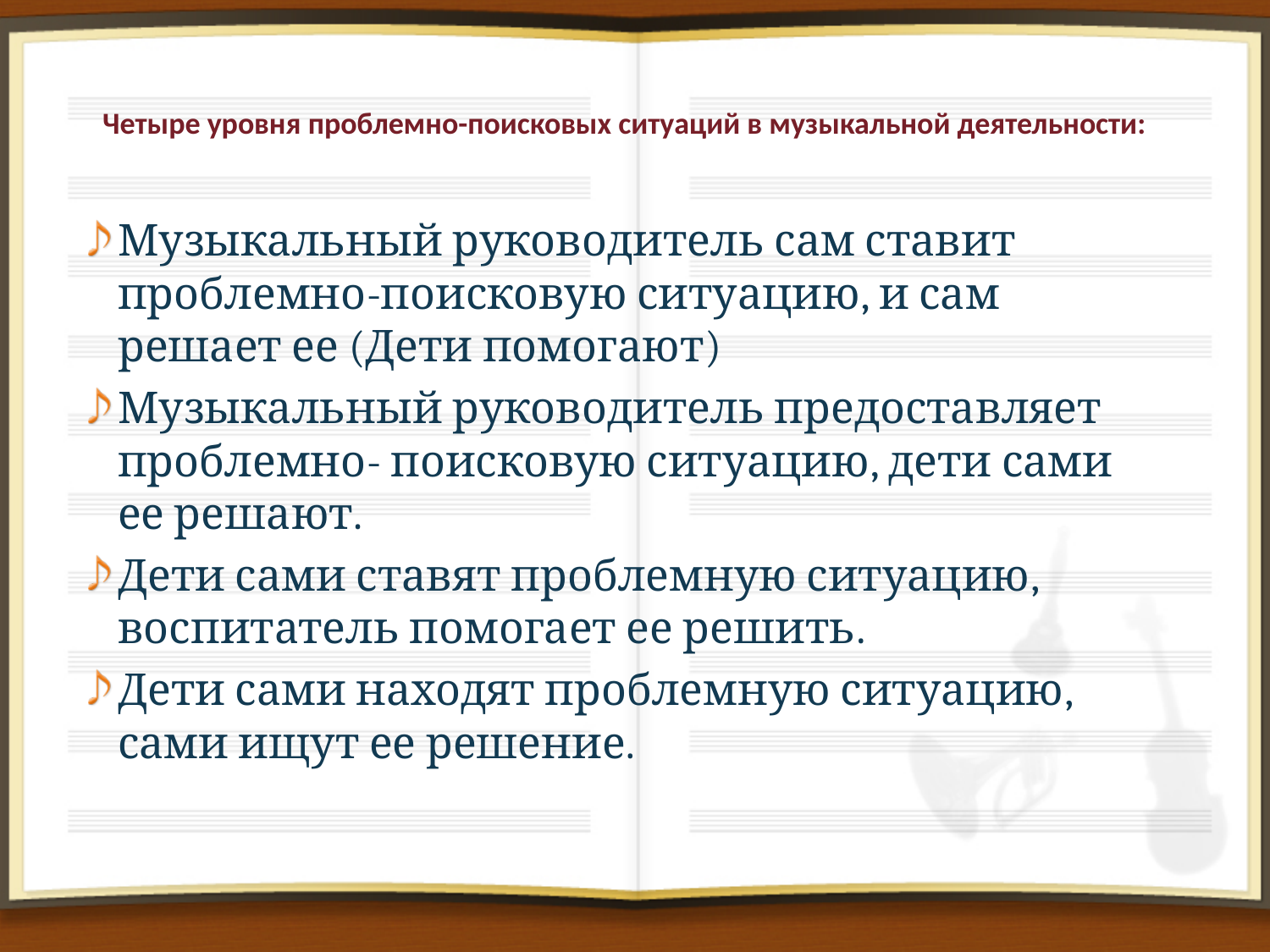

# Четыре уровня проблемно-поисковых ситуаций в музыкальной деятельности:
Музыкальный руководитель сам ставит проблемно-поисковую ситуацию, и сам решает ее (Дети помогают)
Музыкальный руководитель предоставляет проблемно- поисковую ситуацию, дети сами ее решают.
Дети сами ставят проблемную ситуацию, воспитатель помогает ее решить.
Дети сами находят проблемную ситуацию, сами ищут ее решение.